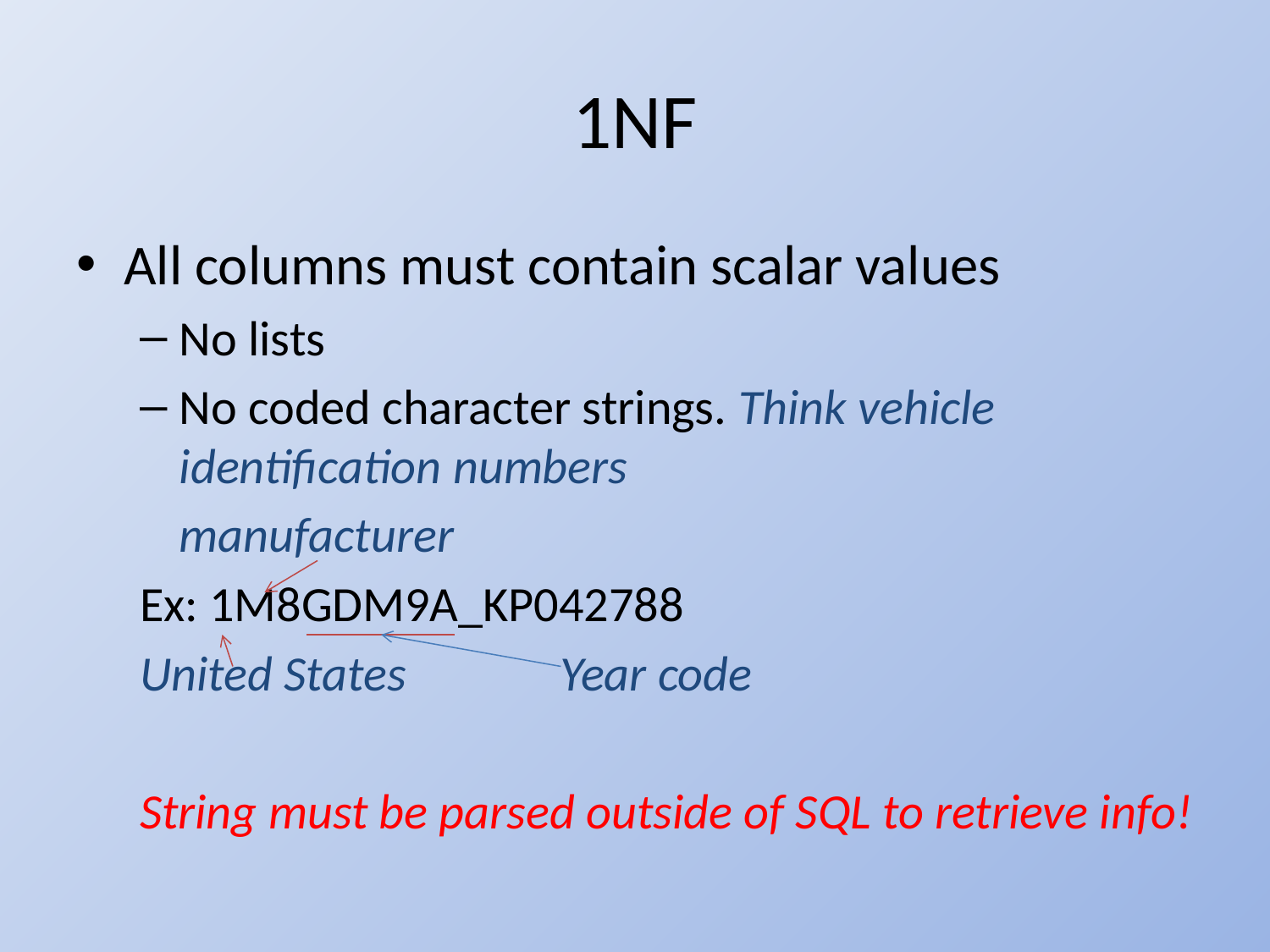

# 1NF
All columns must contain scalar values
No lists
No coded character strings. Think vehicle identification numbers
	manufacturer
Ex: 1M8GDM9A_KP042788
United States		Year code

String must be parsed outside of SQL to retrieve info!